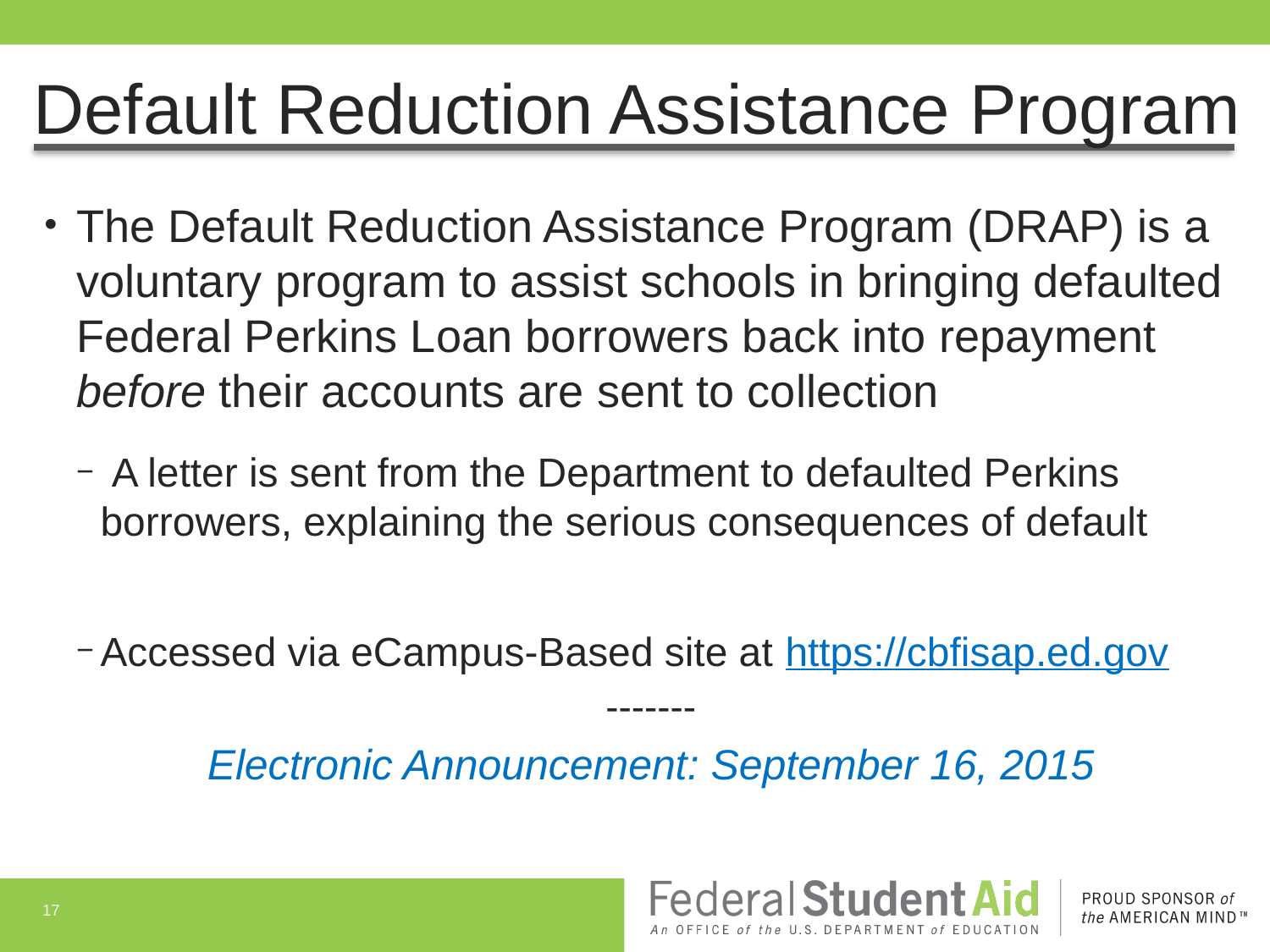

# Default Reduction Assistance Program
The Default Reduction Assistance Program (DRAP) is a voluntary program to assist schools in bringing defaulted Federal Perkins Loan borrowers back into repayment before their accounts are sent to collection
 A letter is sent from the Department to defaulted Perkins borrowers, explaining the serious consequences of default

Accessed via eCampus-Based site at https://cbfisap.ed.gov
-------
Electronic Announcement: September 16, 2015
17